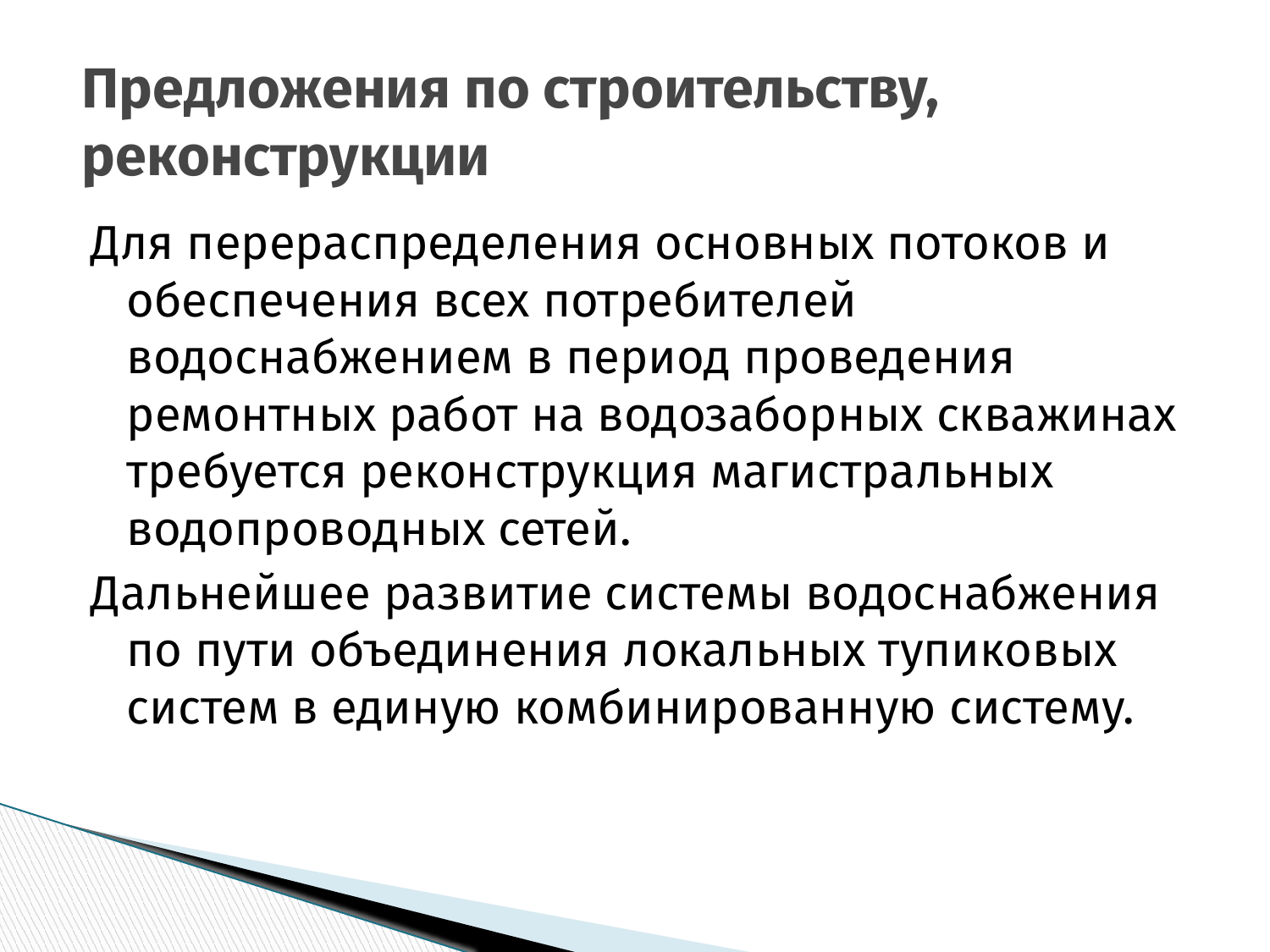

# Предложения по строительству, реконструкции
Для перераспределения основных потоков и обеспечения всех потребителей водоснабжением в период проведения ремонтных работ на водозаборных скважинах требуется реконструкция магистральных водопроводных сетей.
Дальнейшее развитие системы водоснабжения по пути объединения локальных тупиковых систем в единую комбинированную систему.